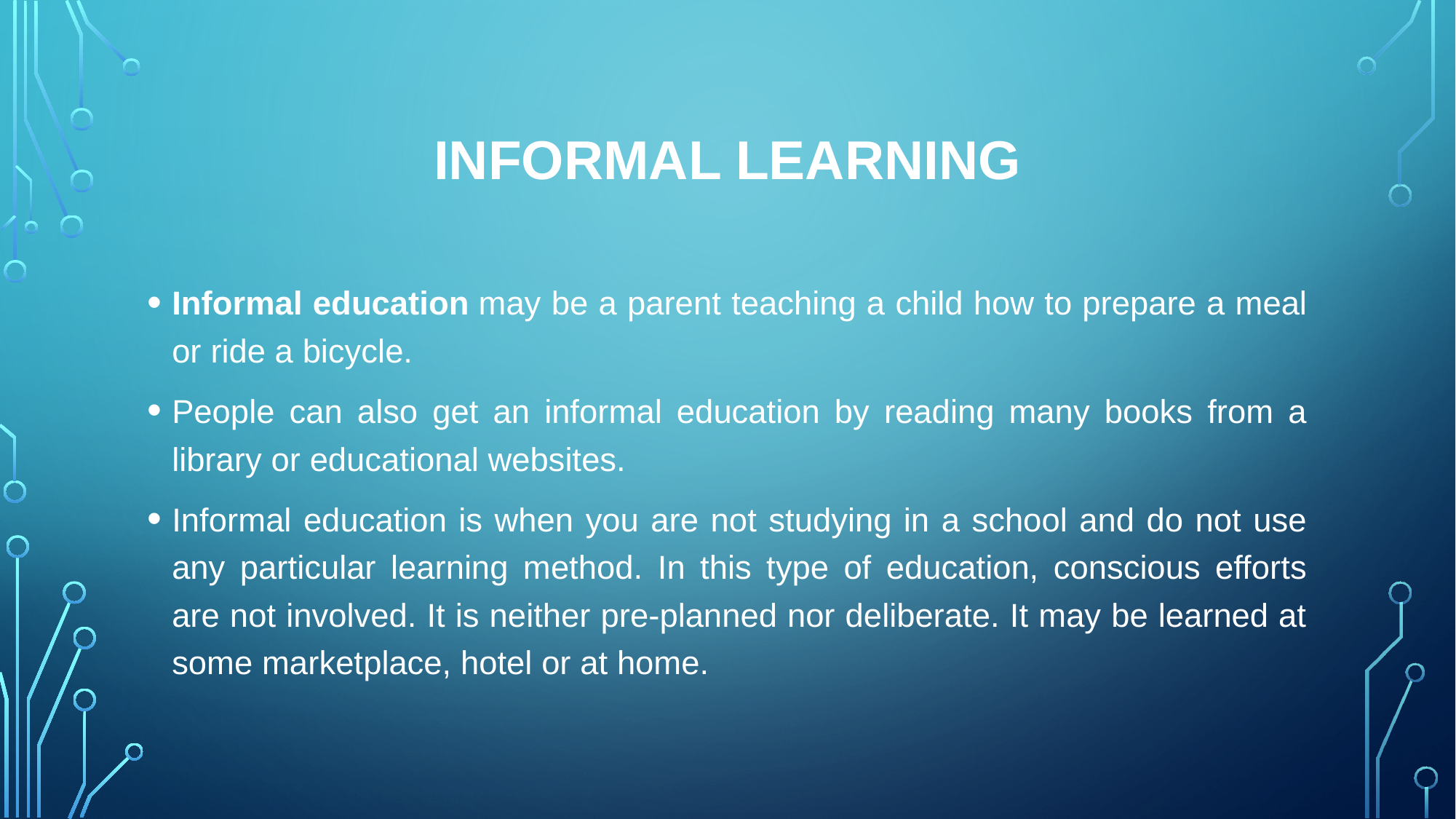

# Informal Learning
Informal education may be a parent teaching a child how to prepare a meal or ride a bicycle.
People can also get an informal education by reading many books from a library or educational websites.
Informal education is when you are not studying in a school and do not use any particular learning method. In this type of education, conscious efforts are not involved. It is neither pre-planned nor deliberate. It may be learned at some marketplace, hotel or at home.